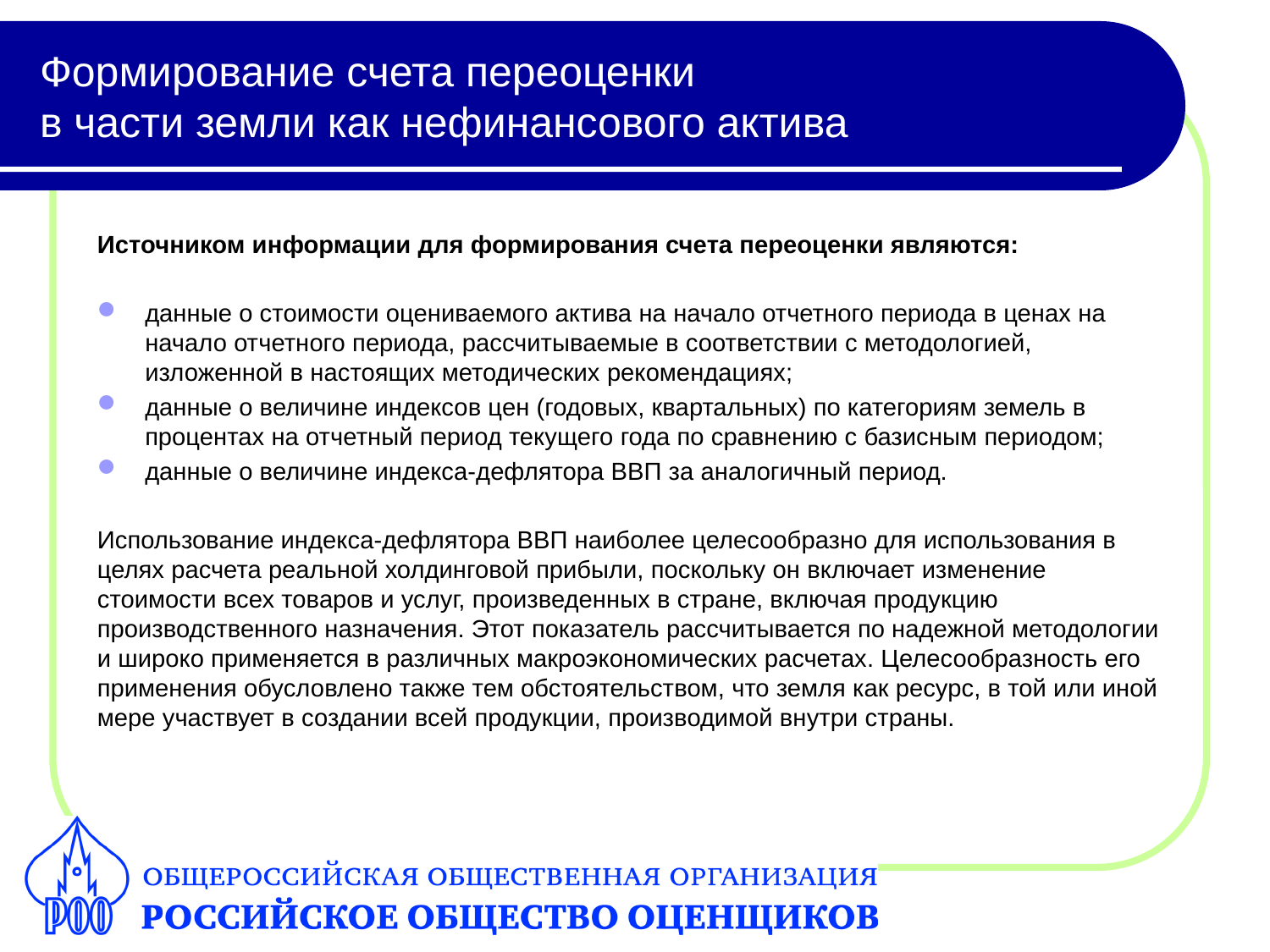

# Формирование счета переоценки в части земли как нефинансового актива
Источником информации для формирования счета переоценки являются:

данные о стоимости оцениваемого актива на начало отчетного периода в ценах на начало отчетного периода, рассчитываемые в соответствии с методологией, изложенной в настоящих методических рекомендациях;
данные о величине индексов цен (годовых, квартальных) по категориям земель в процентах на отчетный период текущего года по сравнению с базисным периодом;
данные о величине индекса-дефлятора ВВП за аналогичный период.

Использование индекса-дефлятора ВВП наиболее целесообразно для использования в целях расчета реальной холдинговой прибыли, поскольку он включает изменение стоимости всех товаров и услуг, произведенных в стране, включая продукцию производственного назначения. Этот показатель рассчитывается по надежной методологии и широко применяется в различных макроэкономических расчетах. Целесообразность его применения обусловлено также тем обстоятельством, что земля как ресурс, в той или иной мере участвует в создании всей продукции, производимой внутри страны.